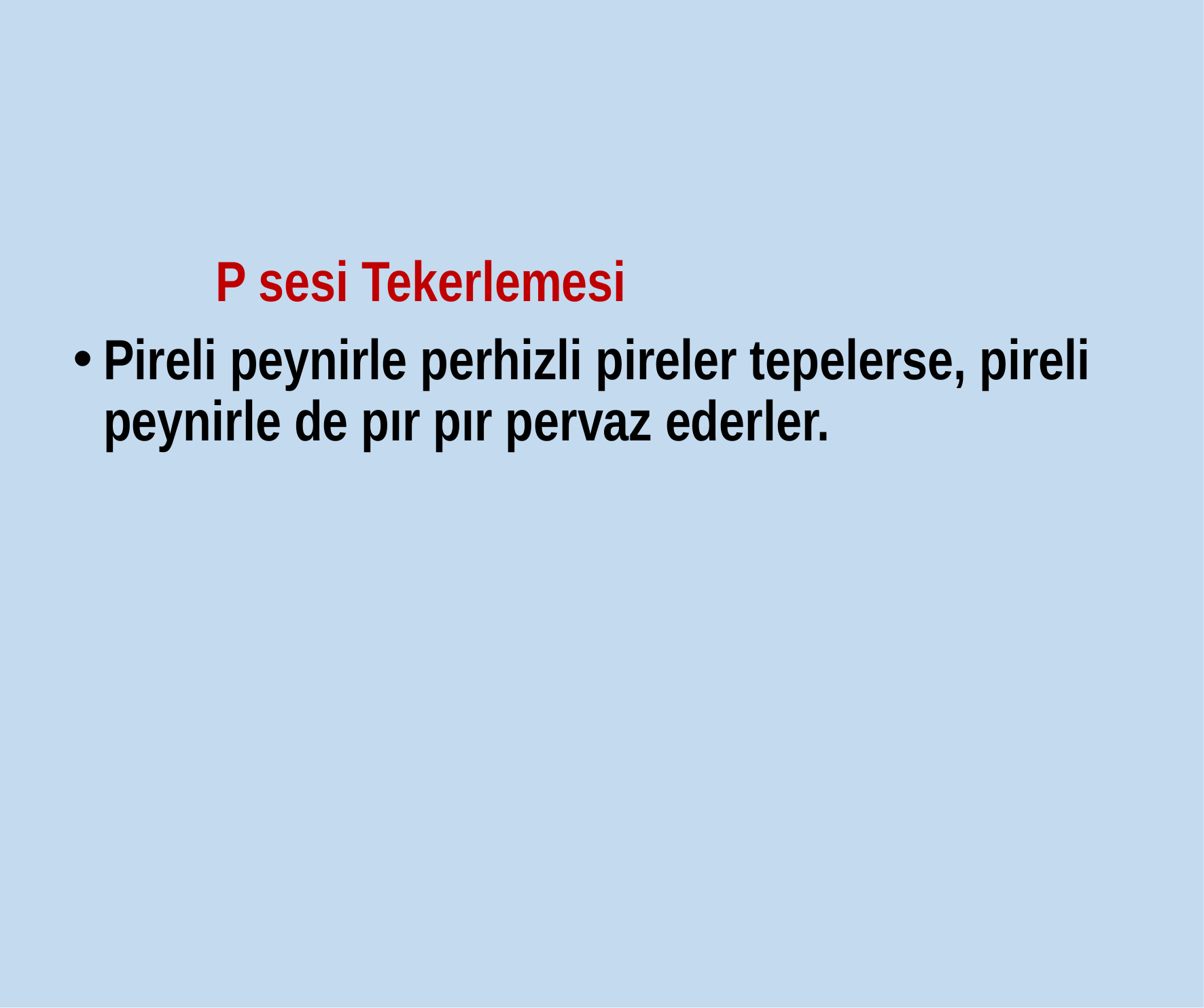

P sesi Tekerlemesi
Pireli peynirle perhizli pireler tepelerse, pireli peynirle de pır pır pervaz ederler.